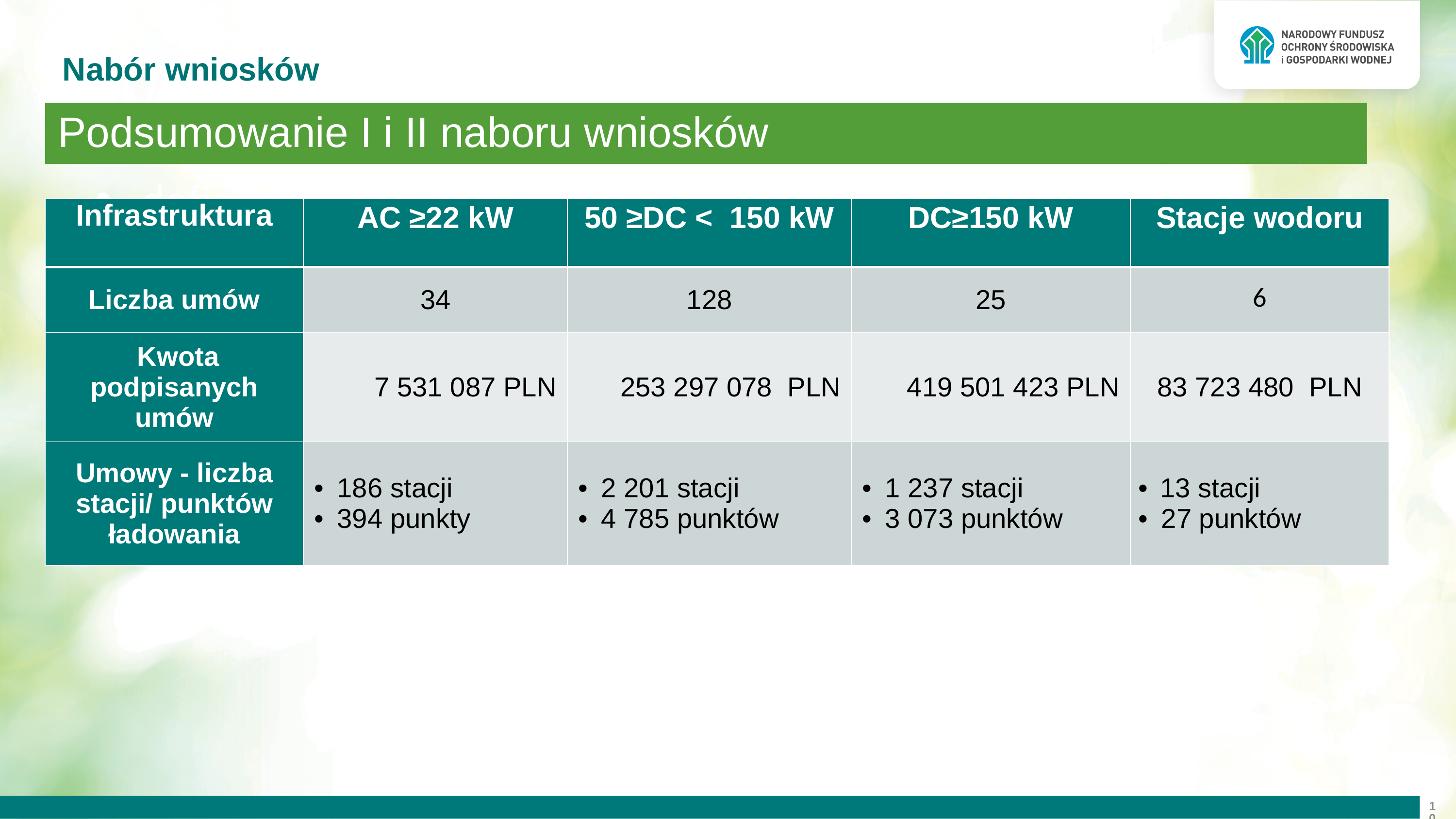

Nabór wniosków
Podsumowanie I i II naboru wniosków
BUDŻET: 870 mln zł
dofinansowanie w formie dotacji (w tym leasing)
| Infrastruktura | AC ≥22 kW | 50 ≥DC <  150 kW | DC≥150 kW | Stacje wodoru |
| --- | --- | --- | --- | --- |
| Liczba umów | 34 | 128 | 25 | 6 |
| Kwota podpisanych umów | 7 531 087 PLN | 253 297 078 PLN | 419 501 423 PLN | 83 723 480 PLN |
| Umowy - liczba stacji/ punktów ładowania | 186 stacji 394 punkty | 2 201 stacji 4 785 punktów | 1 237 stacji 3 073 punktów | 13 stacji 27 punktów |
10